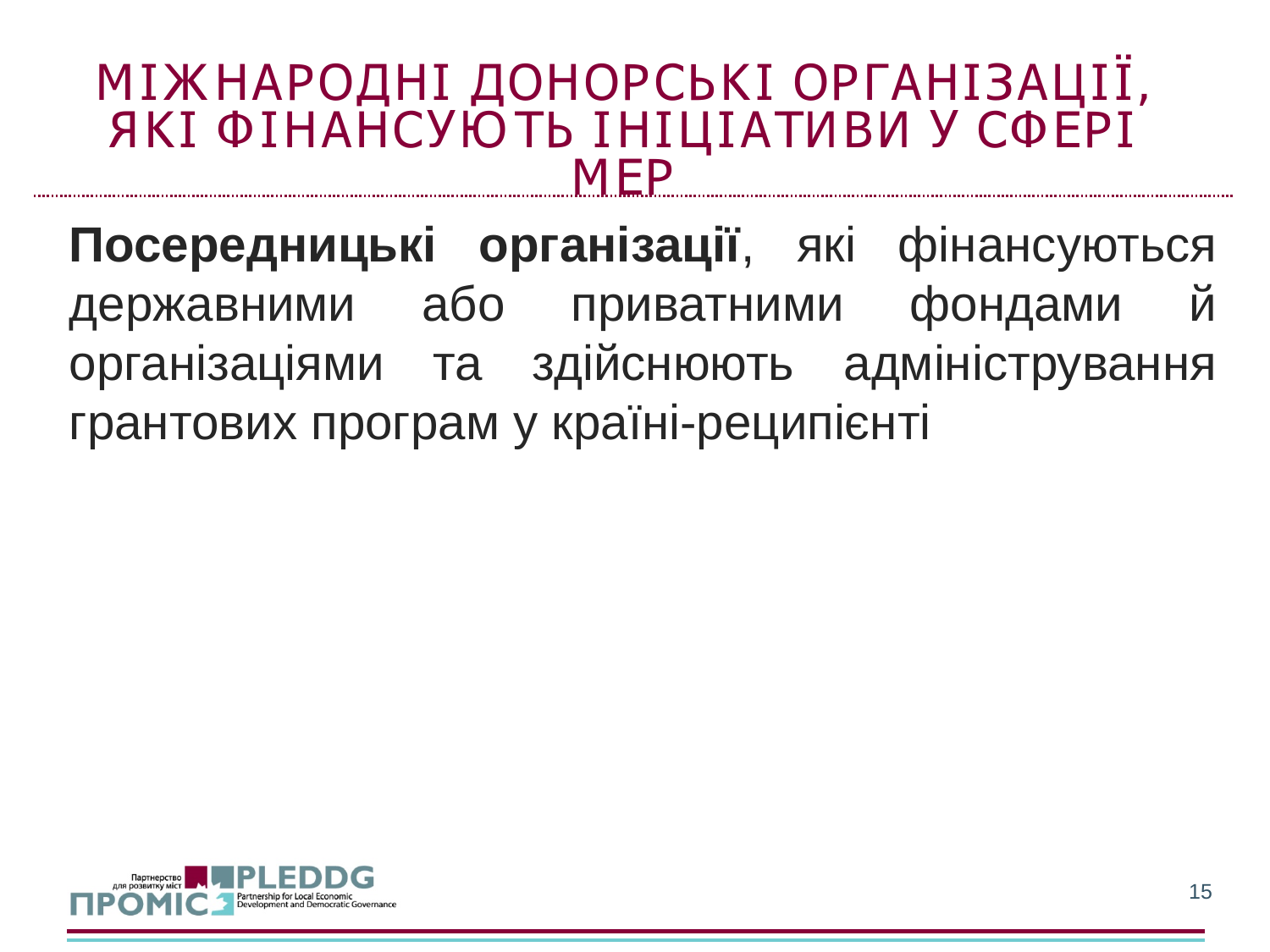

# міжнародні донорські організації, які фінансують ініціативи у сфері мер
Посередницькі організації, які фінансуються державними або приватними фондами й організаціями та здійснюють адміністрування грантових програм у країні-реципієнті